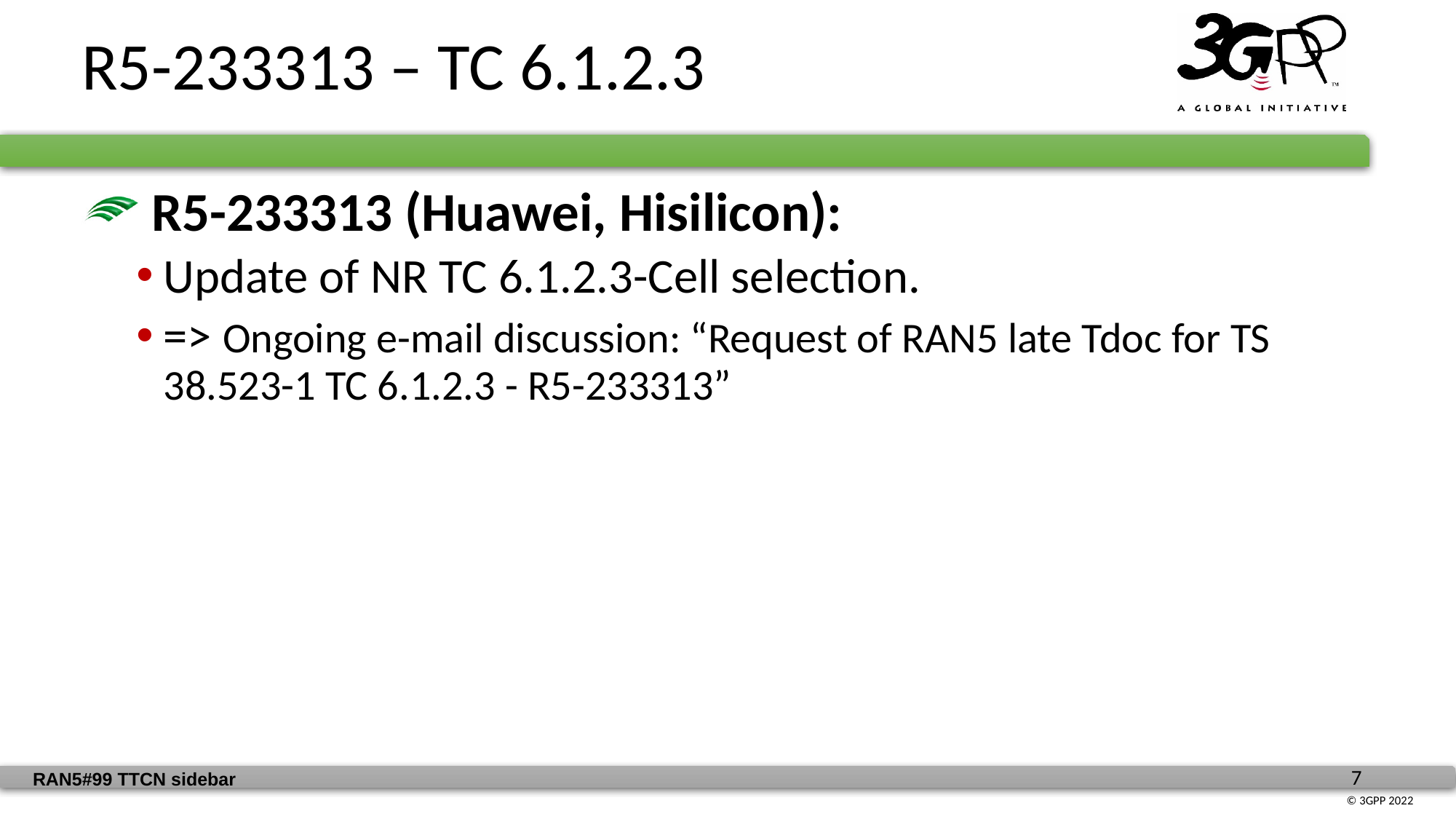

R5-233313 – TC 6.1.2.3
 R5-233313 (Huawei, Hisilicon):
Update of NR TC 6.1.2.3-Cell selection.
=> Ongoing e-mail discussion: “Request of RAN5 late Tdoc for TS 38.523-1 TC 6.1.2.3 - R5-233313”